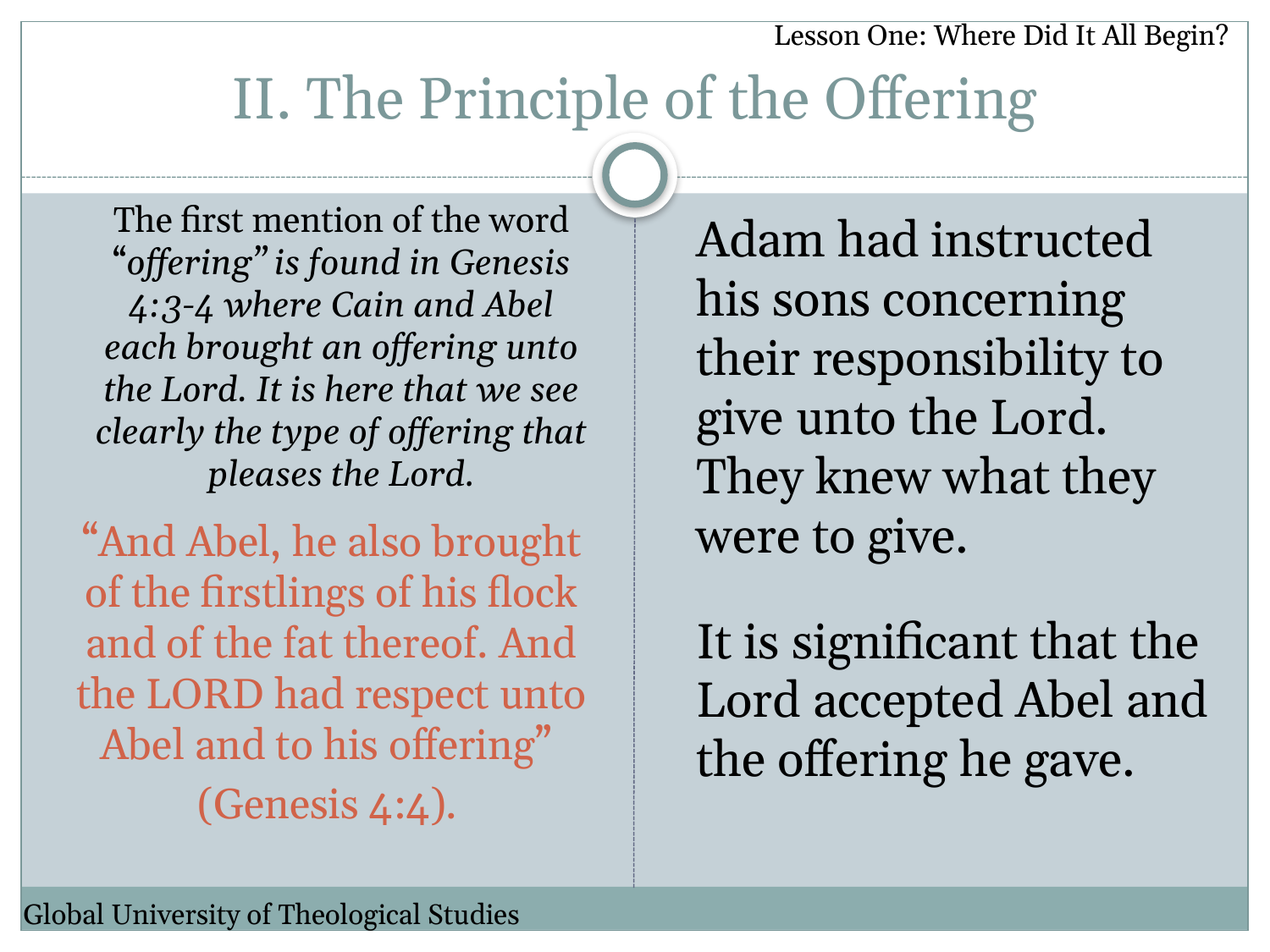

Lesson One: Where Did It All Begin?
# II. The Principle of the Offering
	The first mention of the word “offering” is found in Genesis 4:3-4 where Cain and Abel each brought an offering unto the Lord. It is here that we see clearly the type of offering that pleases the Lord.
	Adam had instructed his sons concerning their responsibility to give unto the Lord. They knew what they were to give.
	“And Abel, he also brought of the firstlings of his flock and of the fat thereof. And the LORD had respect unto Abel and to his offering”
   (Genesis 4:4).
	It is significant that the Lord accepted Abel and the offering he gave.
Global University of Theological Studies